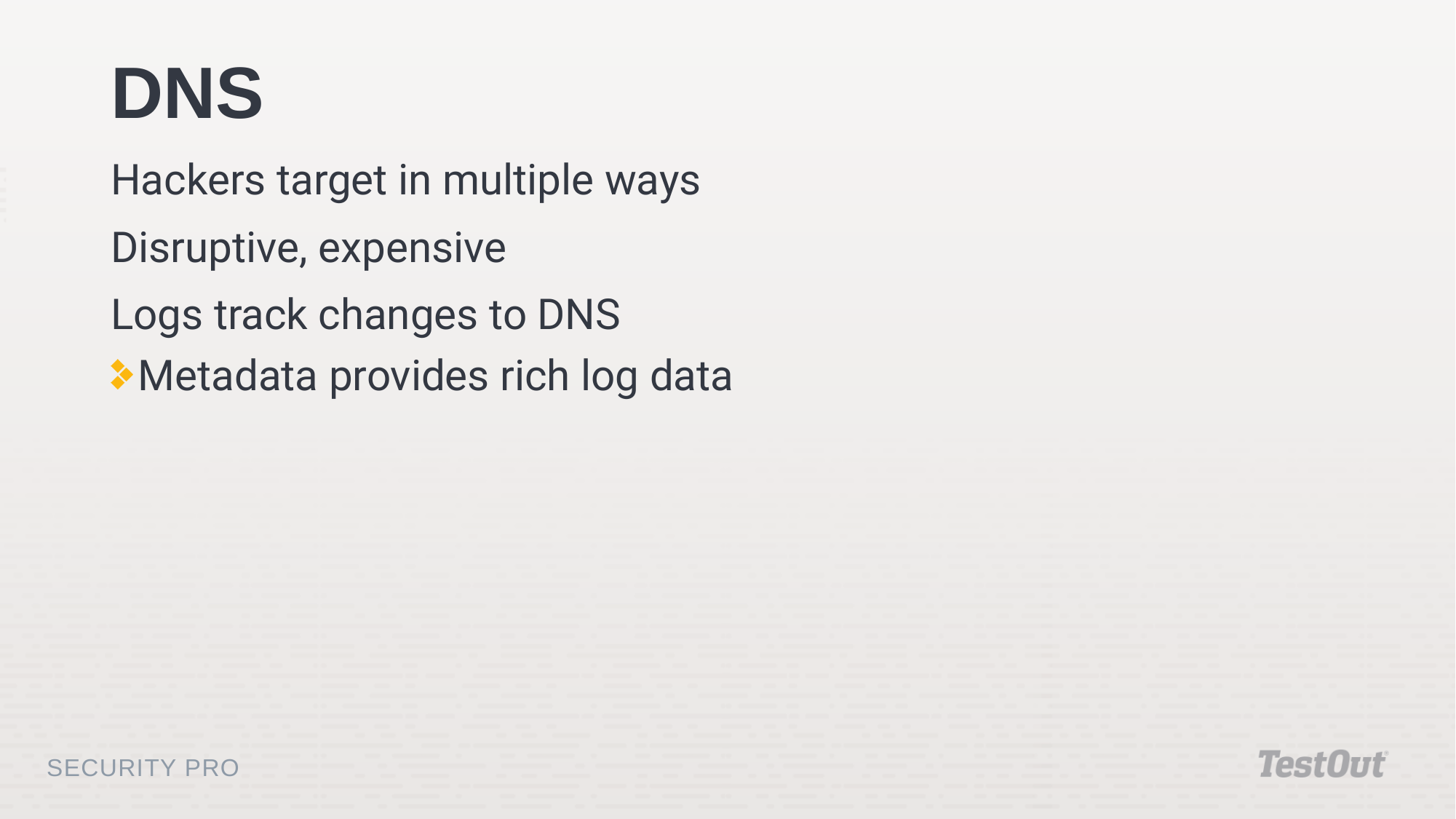

# DNS
Hackers target in multiple ways
Disruptive, expensive
Logs track changes to DNS
Metadata provides rich log data
Security Pro